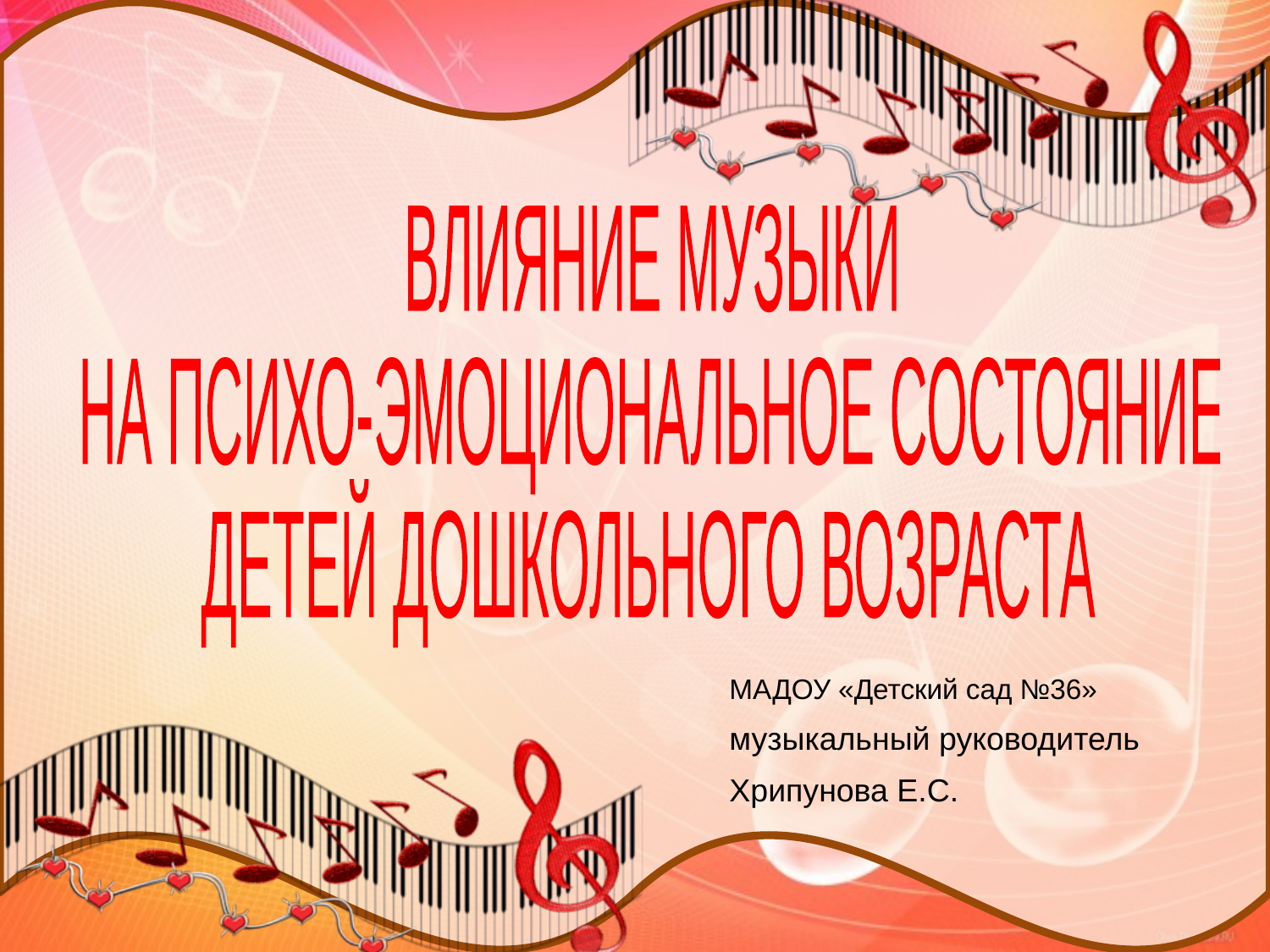

ВЛИЯНИЕ МУЗЫКИ
НА ПСИХО-ЭМОЦИОНАЛЬНОЕ СОСТОЯНИЕ
ДЕТЕЙ ДОШКОЛЬНОГО ВОЗРАСТА
МАДОУ «Детский сад №36»
музыкальный руководитель
Хрипунова Е.С.